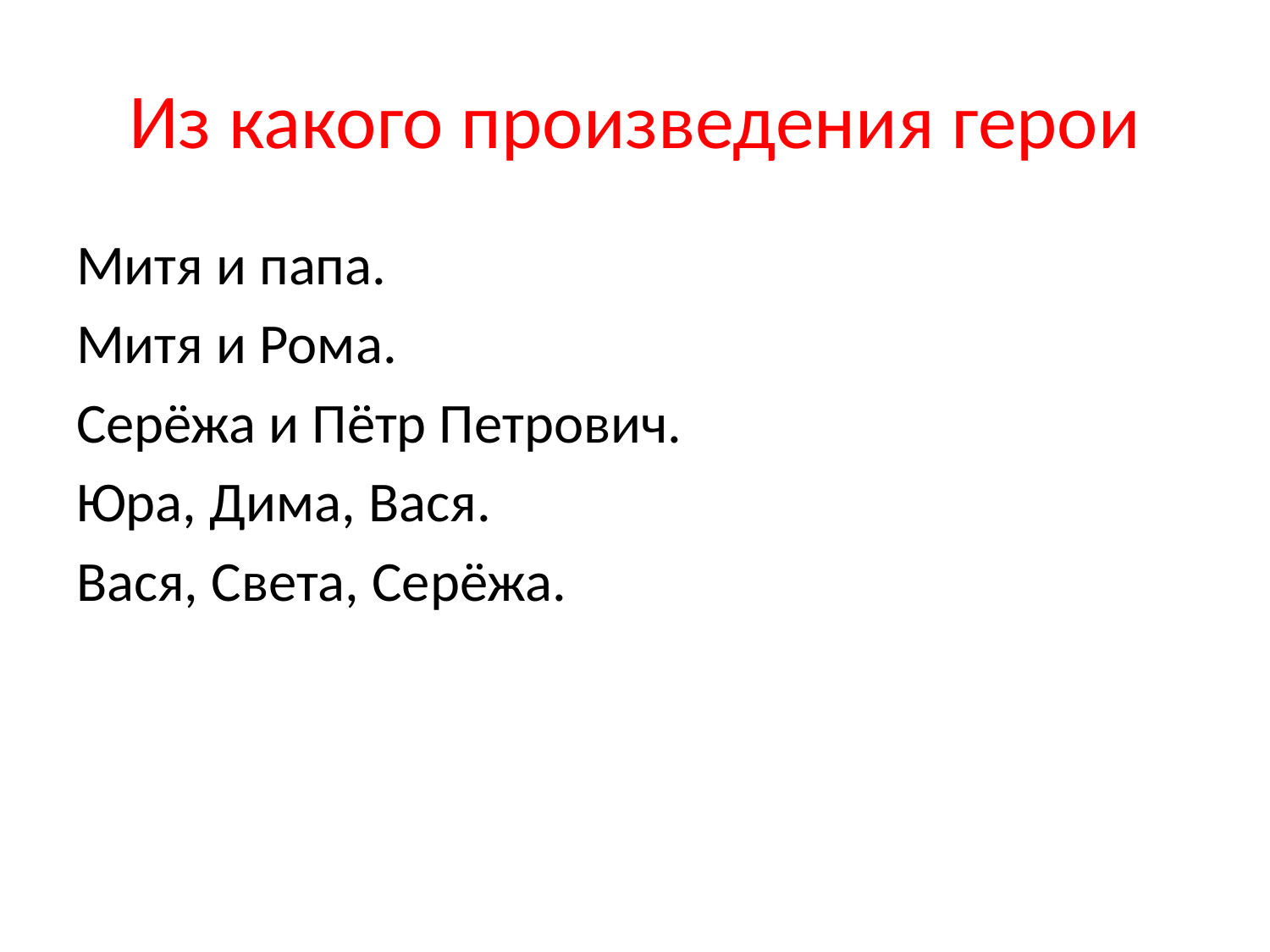

# Из какого произведения герои
Митя и папа.
Митя и Рома.
Серёжа и Пётр Петрович.
Юра, Дима, Вася.
Вася, Света, Серёжа.